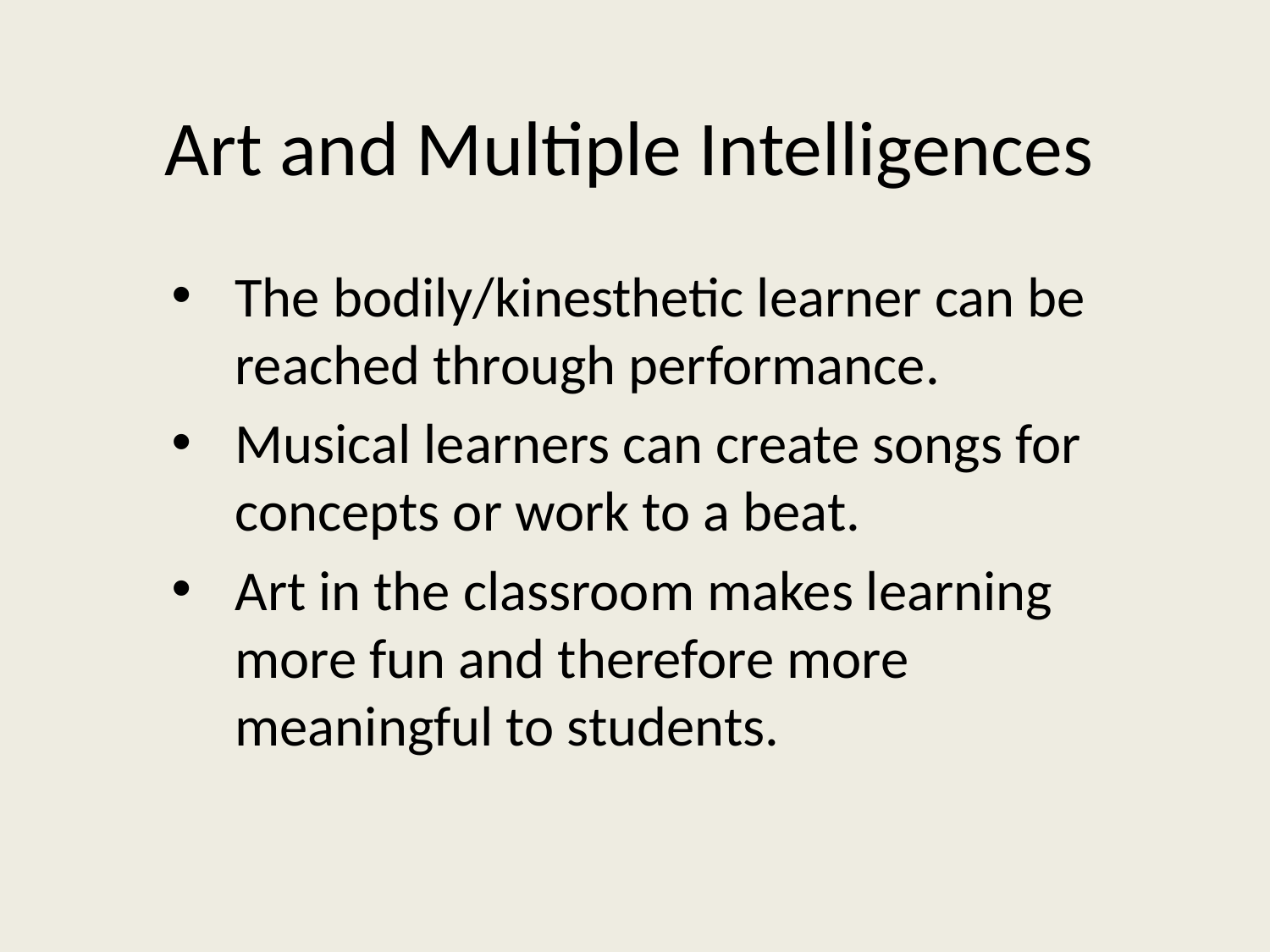

# Art and Multiple Intelligences
The bodily/kinesthetic learner can be reached through performance.
Musical learners can create songs for concepts or work to a beat.
Art in the classroom makes learning more fun and therefore more meaningful to students.